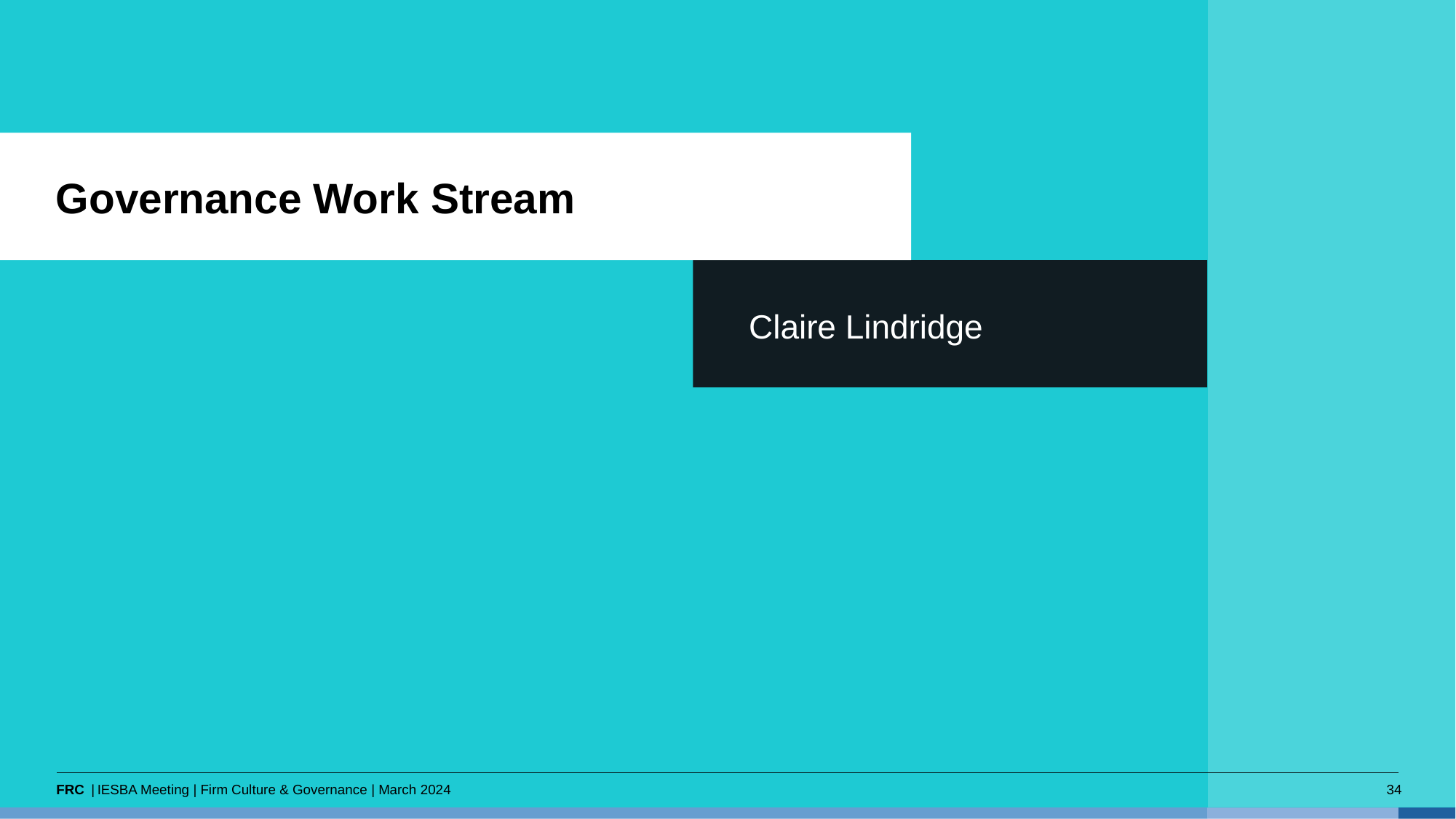

# Governance Work Stream
Claire Lindridge
IESBA Meeting | Firm Culture & Governance | March 2024
34